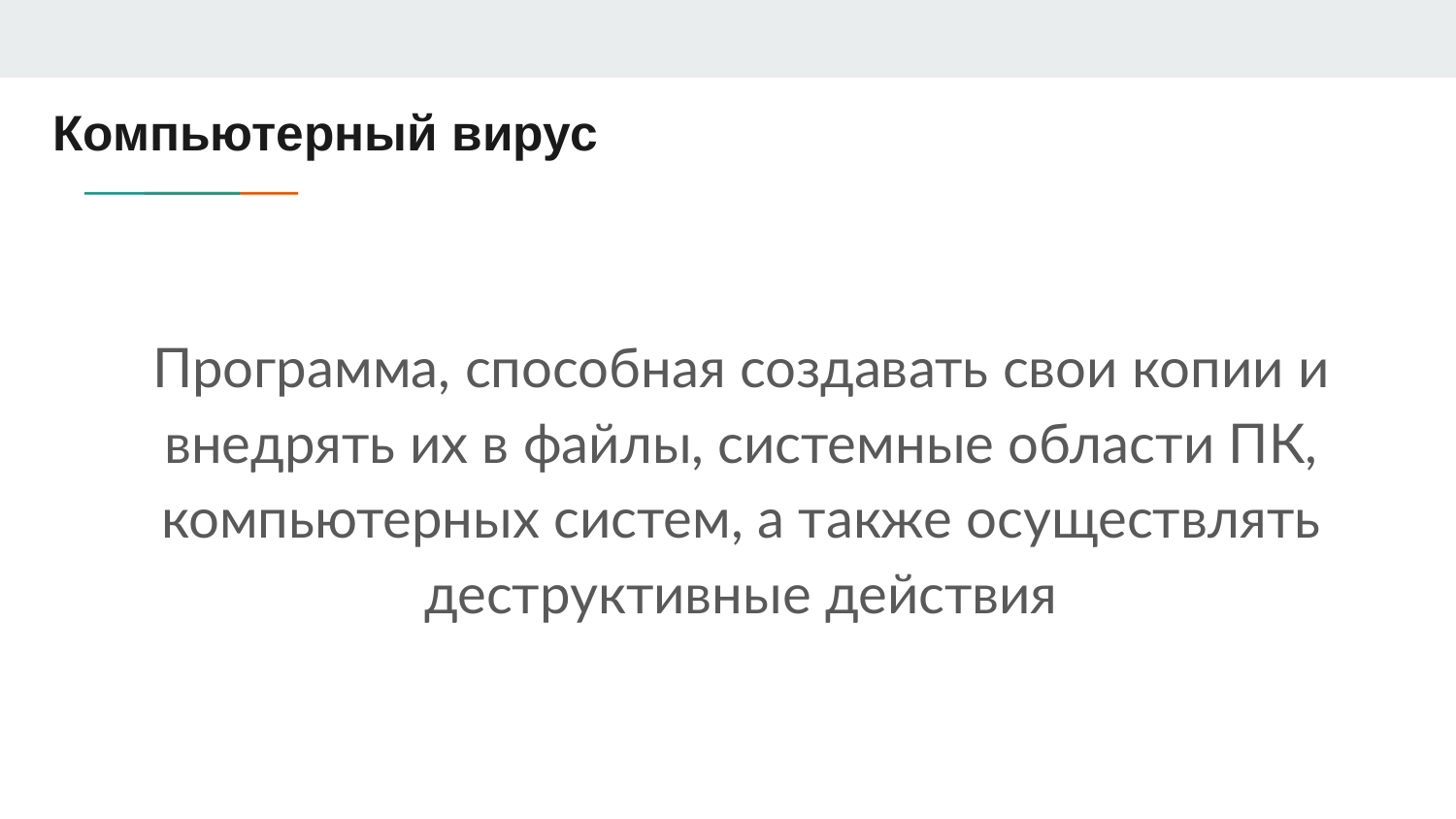

# Компьютерный вирус
Программа, способная создавать свои копии и внедрять их в файлы, системные области ПК, компьютерных систем, а также осуществлять деструктивные действия